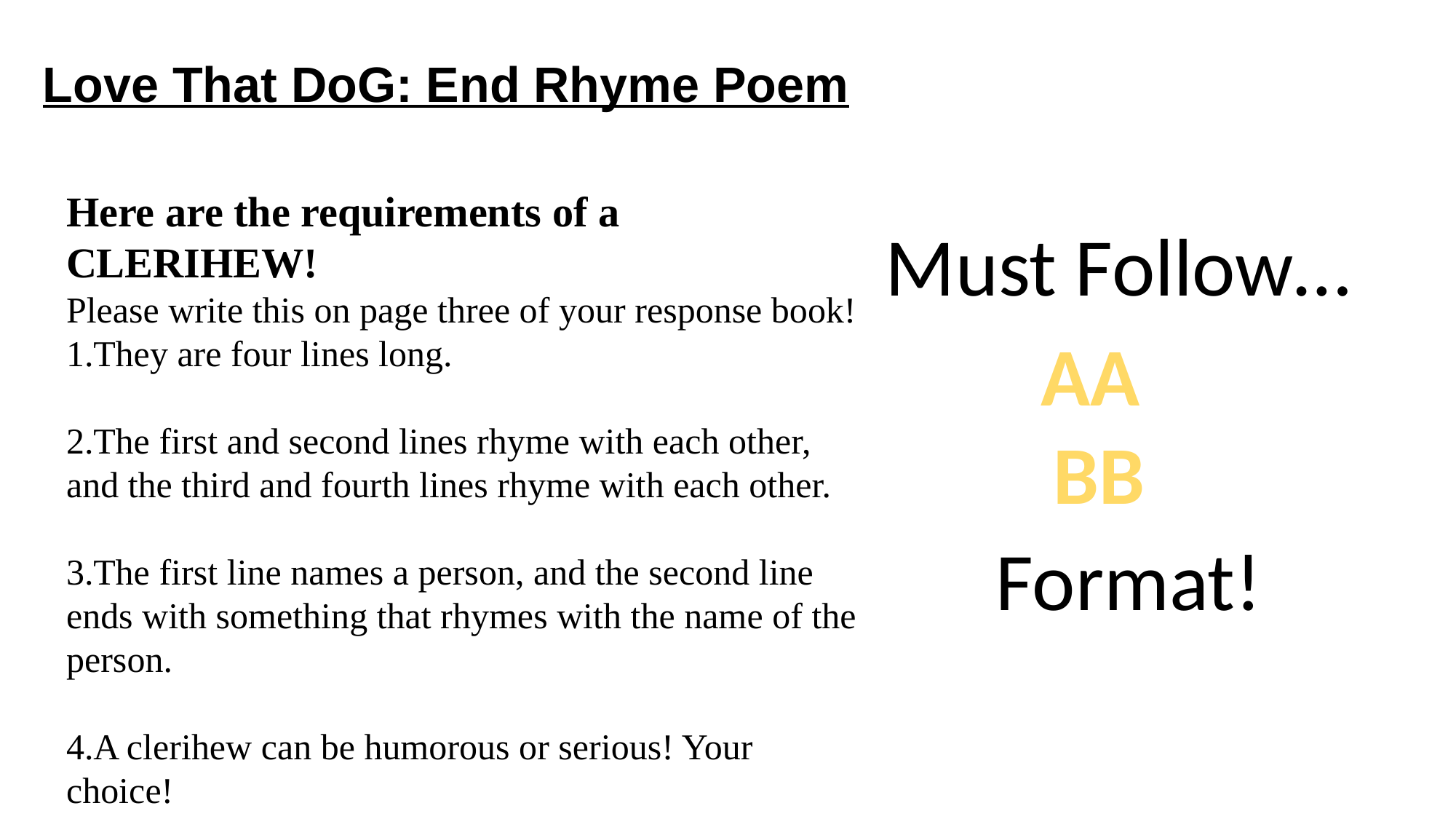

# Love That DoG: End Rhyme Poem
Here are the requirements of a CLERIHEW!
Please write this on page three of your response book!
They are four lines long.
The first and second lines rhyme with each other, and the third and fourth lines rhyme with each other.
The first line names a person, and the second line ends with something that rhymes with the name of the person.
A clerihew can be humorous or serious! Your choice!

Must Follow…
AA
BB

Format!